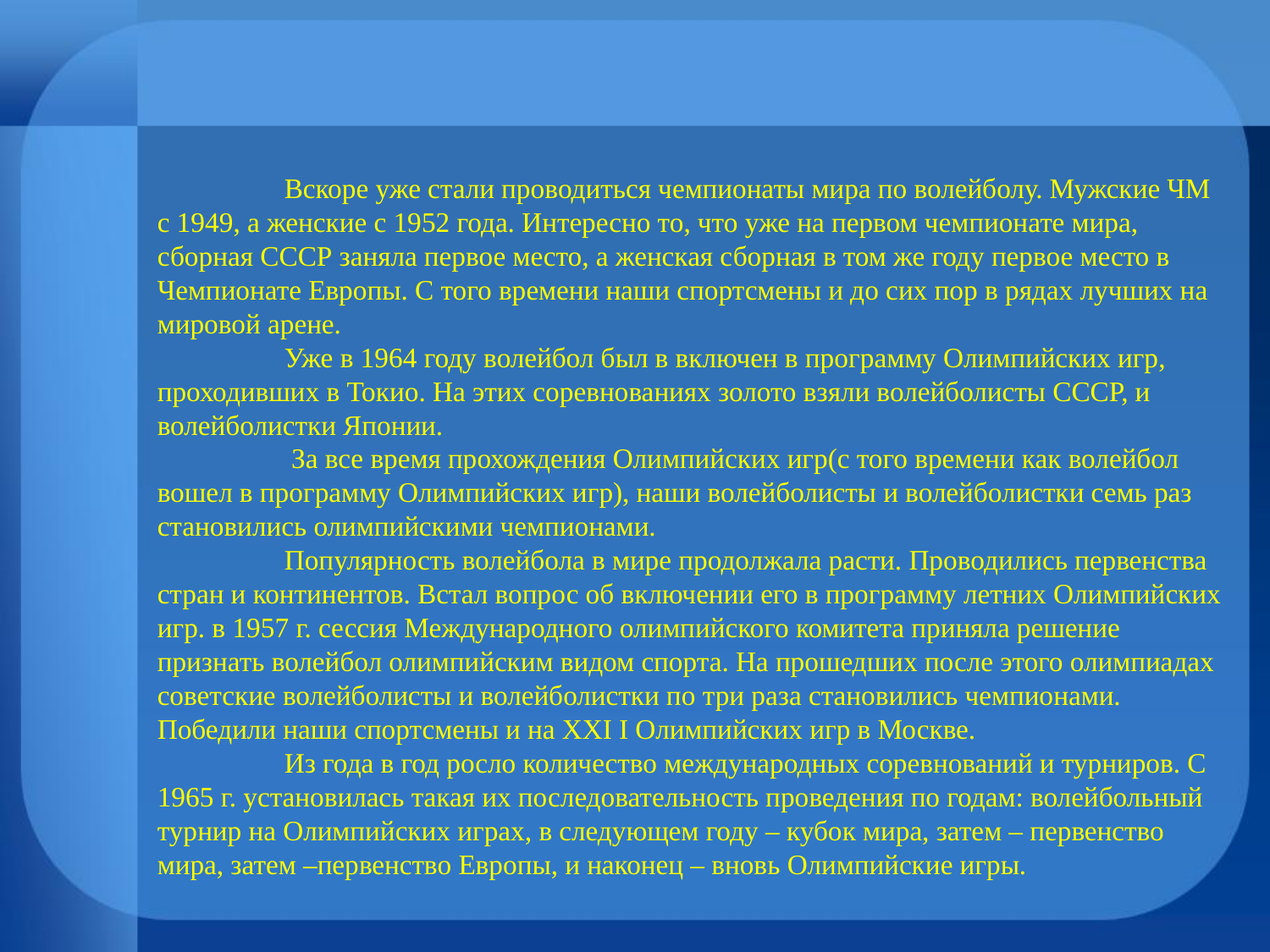

Вскоре уже стали проводиться чемпионаты мира по волейболу. Мужские ЧМ с 1949, а женские с 1952 года. Интересно то, что уже на первом чемпионате мира, сборная СССР заняла первое место, а женская сборная в том же году первое место в Чемпионате Европы. С того времени наши спортсмены и до сих пор в рядах лучших на мировой арене.
	Уже в 1964 году волейбол был в включен в программу Олимпийских игр, проходивших в Токио. На этих соревнованиях золото взяли волейболисты СССР, и волейболистки Японии.
	 За все время прохождения Олимпийских игр(с того времени как волейбол вошел в программу Олимпийских игр), наши волейболисты и волейболистки семь раз становились олимпийскими чемпионами.
	Популярность волейбола в мире продолжала расти. Проводились первенства стран и континентов. Встал вопрос об включении его в программу летних Олимпийских игр. в 1957 г. сессия Международного олимпийского комитета приняла решение признать волейбол олимпийским видом спорта. На прошедших после этого олимпиадах советские волейболисты и волейболистки по три раза становились чемпионами. Победили наши спортсмены и на ХХI I Олимпийских игр в Москве.
	Из года в год росло количество международных соревнований и турниров. С 1965 г. установилась такая их последовательность проведения по годам: волейбольный турнир на Олимпийских играх, в следующем году – кубок мира, затем – первенство мира, затем –первенство Европы, и наконец – вновь Олимпийские игры.